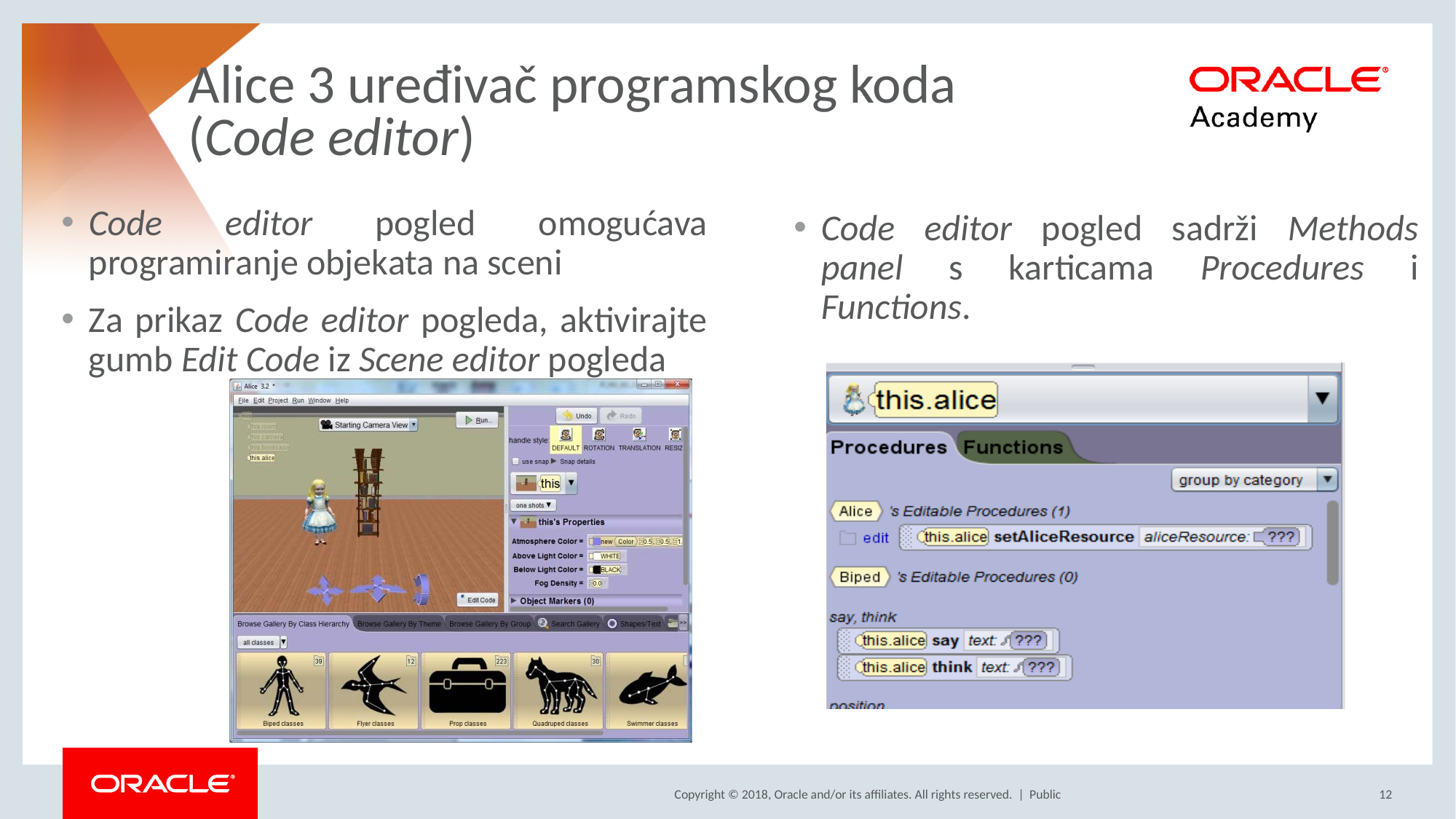

# Alice 3 uređivač programskog koda (Code editor)
Code editor pogled sadrži Methods panel s karticama Procedures i Functions.

Code editor pogled omogućava programiranje objekata na sceni
Za prikaz Code editor pogleda, aktivirajte gumb Edit Code iz Scene editor pogleda

Public
12